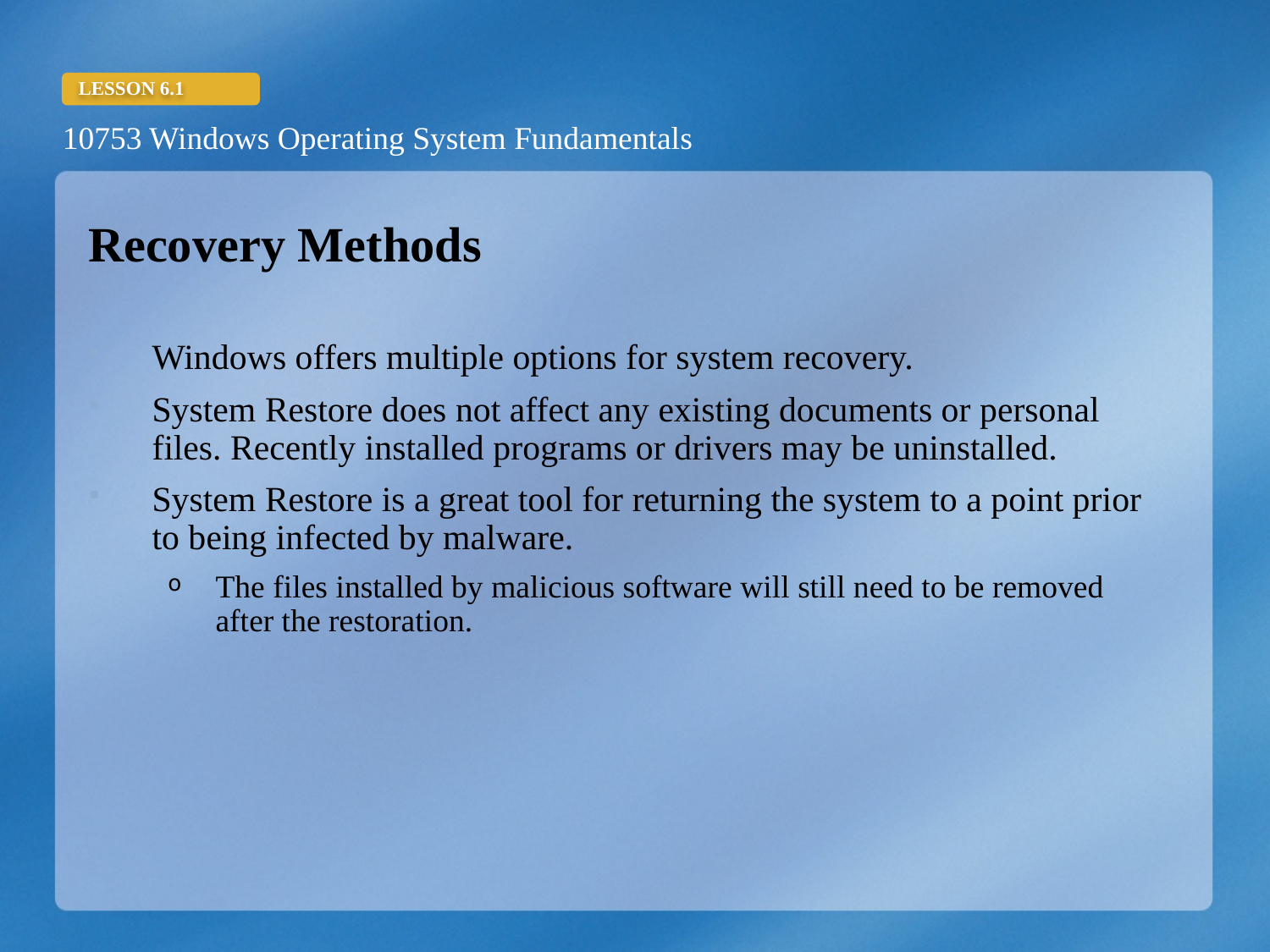

Recovery Methods

Windows offers multiple options for system recovery.
System Restore does not affect any existing documents or personal files. Recently installed programs or drivers may be uninstalled.
System Restore is a great tool for returning the system to a point prior to being infected by malware.
The files installed by malicious software will still need to be removed after the restoration.